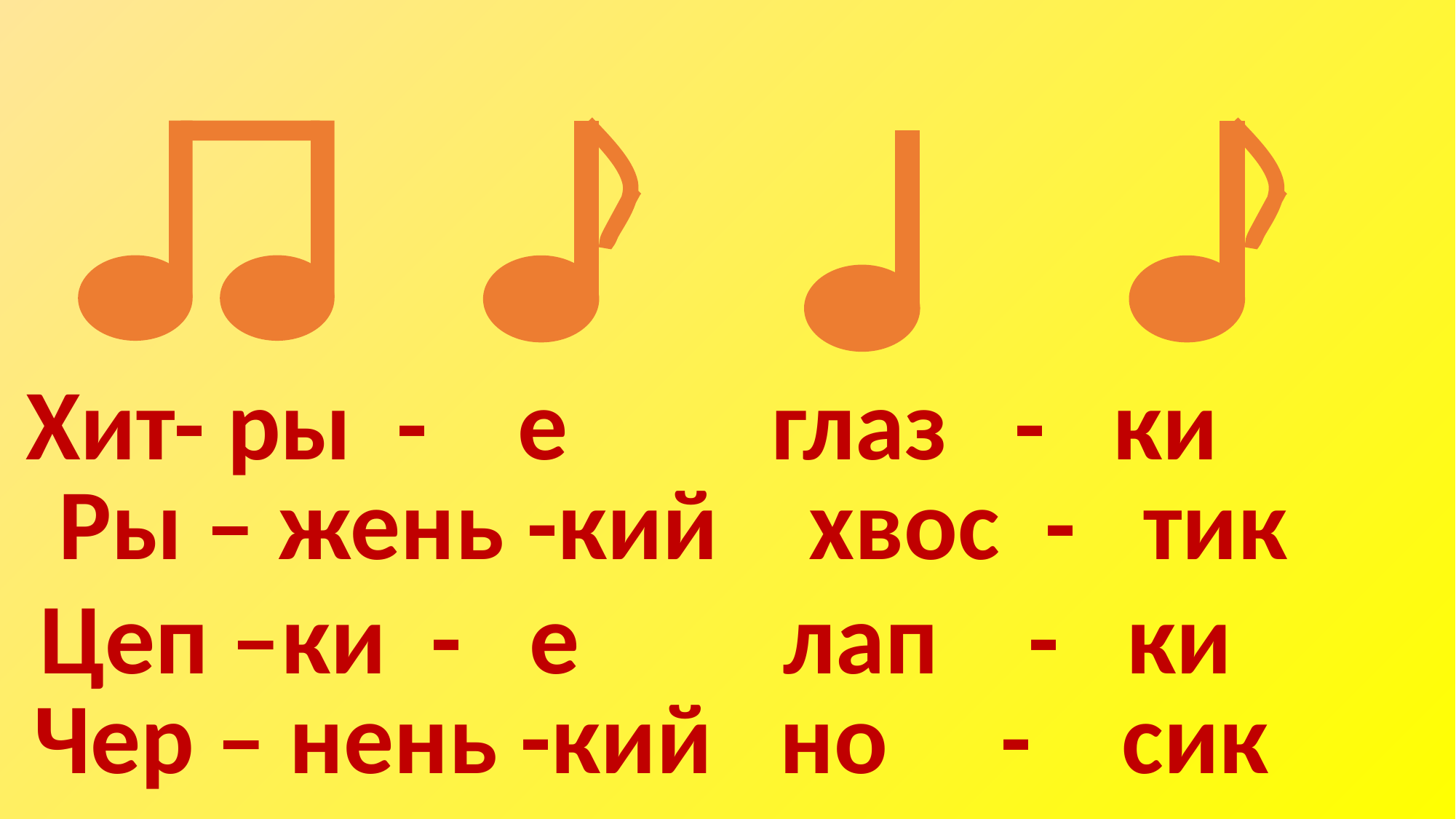

Хит- ры  -    е         глаз   -   ки
 Ры – жень -кий    хвос  -   тик
Цеп –ки  -   е         лап    -   ки
 Чер – нень -кий   но     -    сик